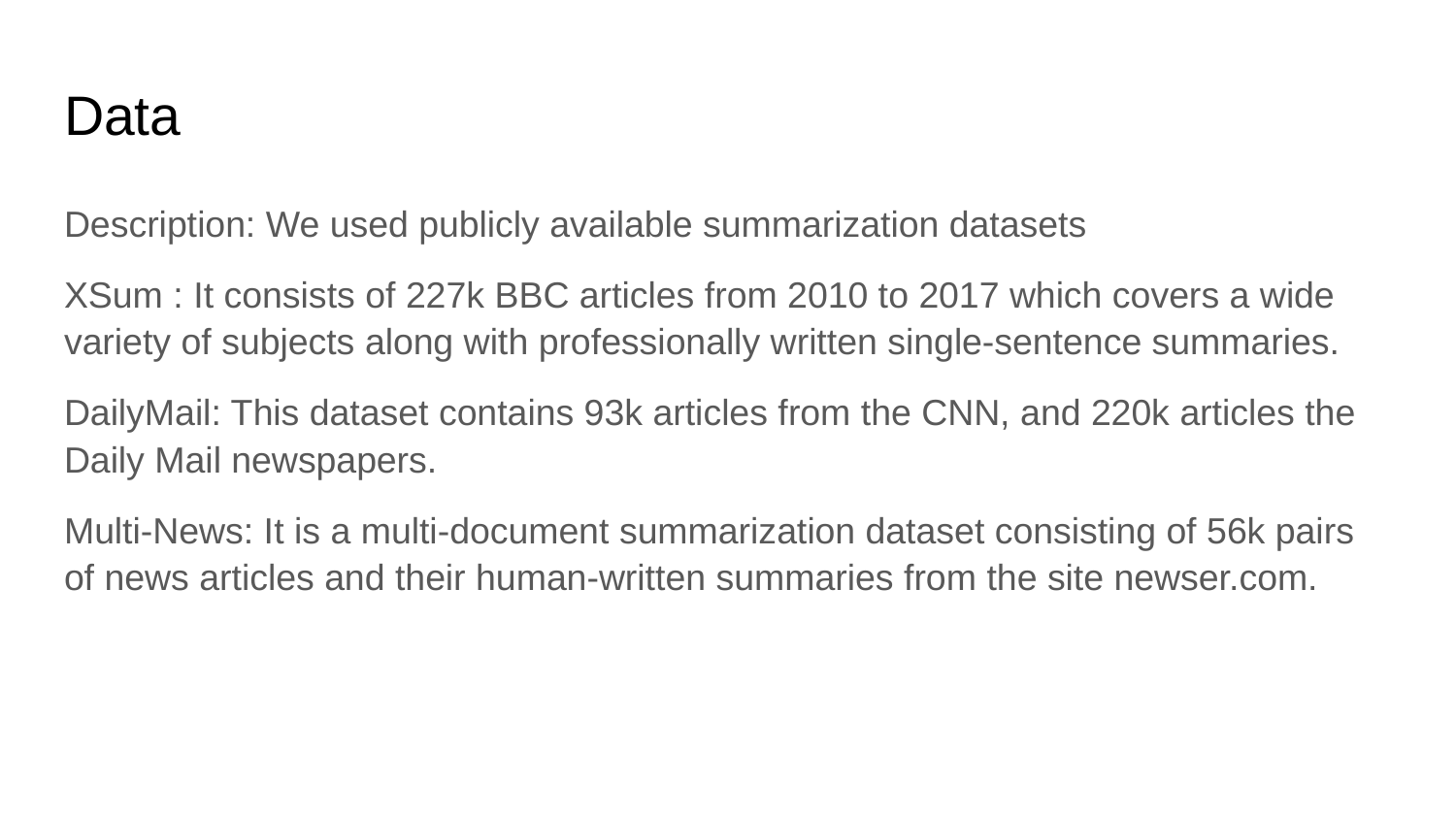

# Data
Description: We used publicly available summarization datasets
XSum : It consists of 227k BBC articles from 2010 to 2017 which covers a wide variety of subjects along with professionally written single-sentence summaries.
DailyMail: This dataset contains 93k articles from the CNN, and 220k articles the Daily Mail newspapers.
Multi-News: It is a multi-document summarization dataset consisting of 56k pairs of news articles and their human-written summaries from the site newser.com.